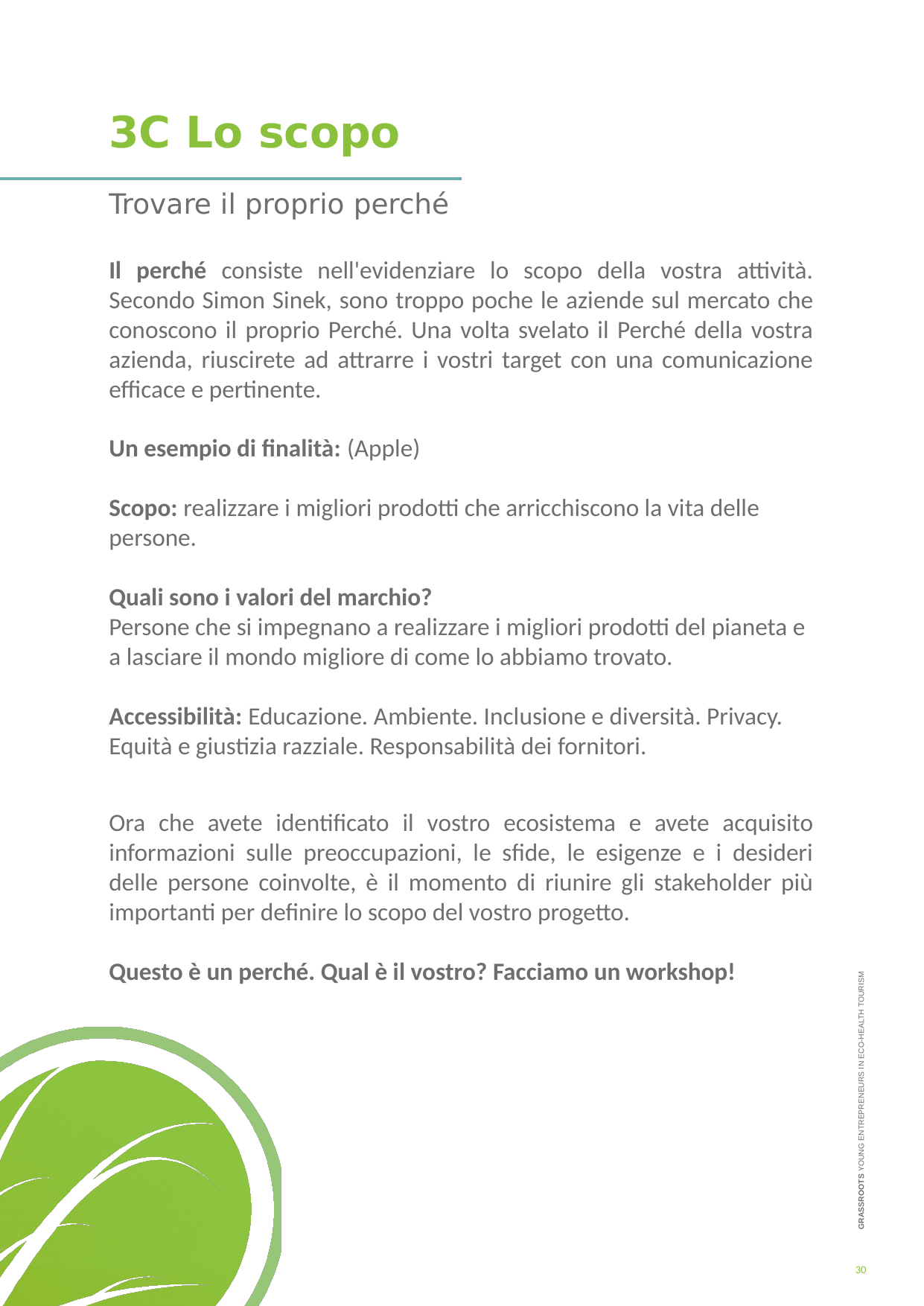

3C Lo scopo
Trovare il proprio perché
Il perché consiste nell'evidenziare lo scopo della vostra attività. Secondo Simon Sinek, sono troppo poche le aziende sul mercato che conoscono il proprio Perché. Una volta svelato il Perché della vostra azienda, riuscirete ad attrarre i vostri target con una comunicazione efficace e pertinente.
Un esempio di finalità: (Apple)

Scopo: realizzare i migliori prodotti che arricchiscono la vita delle persone.

Quali sono i valori del marchio?
Persone che si impegnano a realizzare i migliori prodotti del pianeta e a lasciare il mondo migliore di come lo abbiamo trovato.

Accessibilità: Educazione. Ambiente. Inclusione e diversità. Privacy. Equità e giustizia razziale. Responsabilità dei fornitori.

Ora che avete identificato il vostro ecosistema e avete acquisito informazioni sulle preoccupazioni, le sfide, le esigenze e i desideri delle persone coinvolte, è il momento di riunire gli stakeholder più importanti per definire lo scopo del vostro progetto.

Questo è un perché. Qual è il vostro? Facciamo un workshop!

30